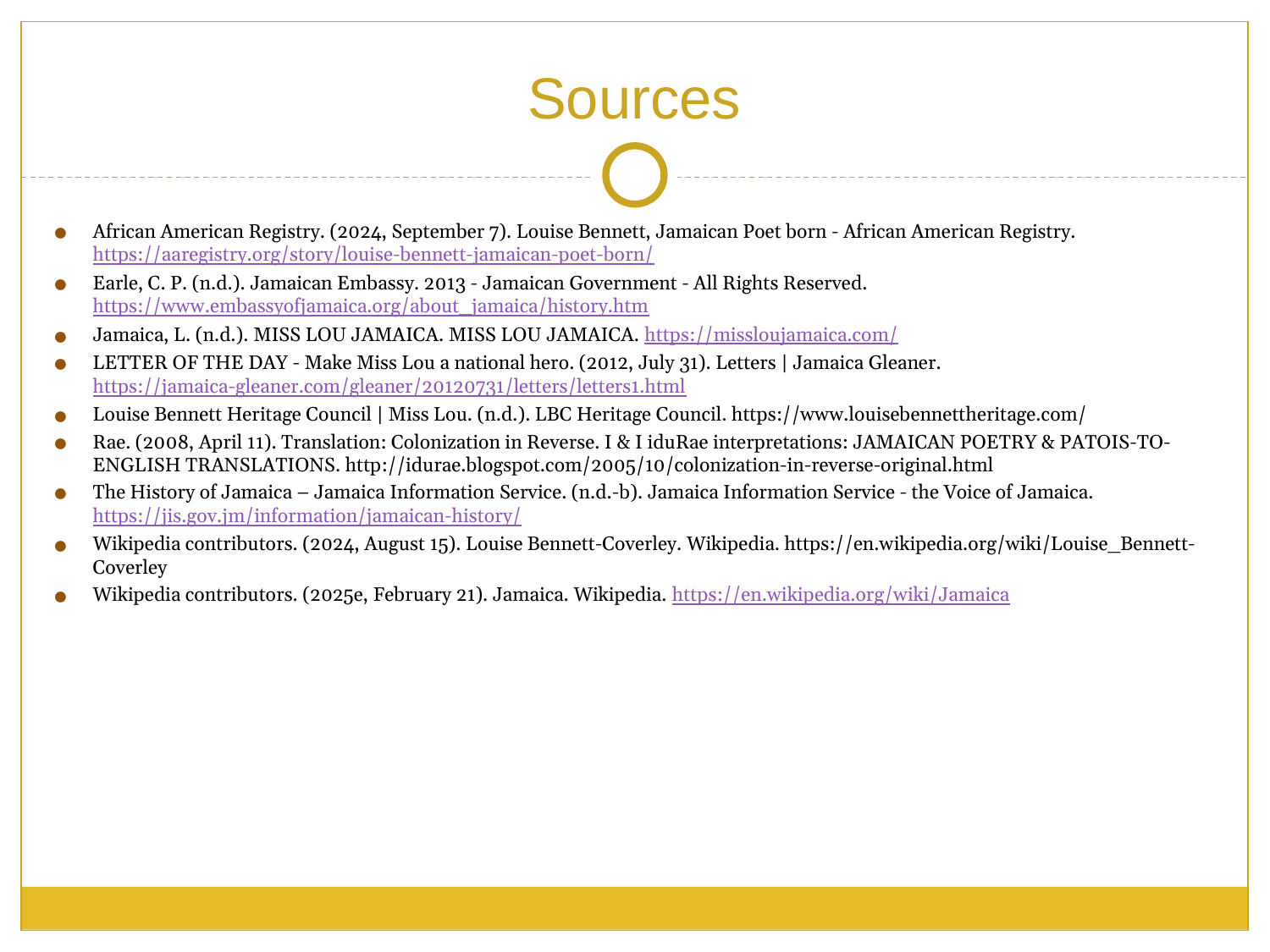

# Sources
African American Registry. (2024, September 7). Louise Bennett, Jamaican Poet born - African American Registry. https://aaregistry.org/story/louise-bennett-jamaican-poet-born/
Earle, C. P. (n.d.). Jamaican Embassy. 2013 - Jamaican Government - All Rights Reserved. https://www.embassyofjamaica.org/about_jamaica/history.htm
Jamaica, L. (n.d.). MISS LOU JAMAICA. MISS LOU JAMAICA. https://missloujamaica.com/
LETTER OF THE DAY - Make Miss Lou a national hero. (2012, July 31). Letters | Jamaica Gleaner. https://jamaica-gleaner.com/gleaner/20120731/letters/letters1.html
Louise Bennett Heritage Council | Miss Lou. (n.d.). LBC Heritage Council. https://www.louisebennettheritage.com/
Rae. (2008, April 11). Translation: Colonization in Reverse. I & I iduRae interpretations: JAMAICAN POETRY & PATOIS-TO-ENGLISH TRANSLATIONS. http://idurae.blogspot.com/2005/10/colonization-in-reverse-original.html
The History of Jamaica – Jamaica Information Service. (n.d.-b). Jamaica Information Service - the Voice of Jamaica. https://jis.gov.jm/information/jamaican-history/
Wikipedia contributors. (2024, August 15). Louise Bennett-Coverley. Wikipedia. https://en.wikipedia.org/wiki/Louise_Bennett-Coverley
Wikipedia contributors. (2025e, February 21). Jamaica. Wikipedia. https://en.wikipedia.org/wiki/Jamaica